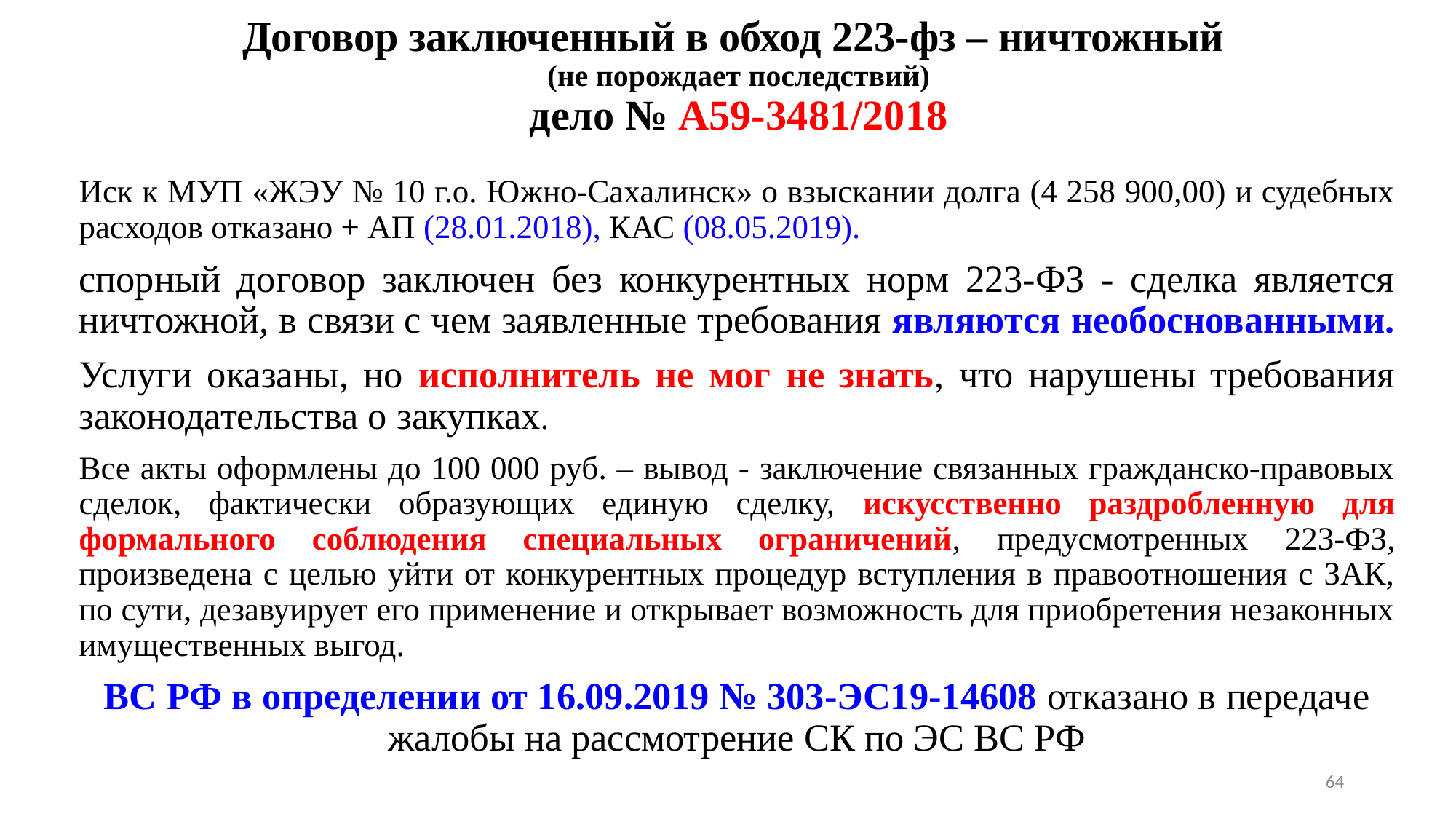

# Договор заключенный в обход 223-фз – ничтожный (не порождает последствий) дело № А59-3481/2018
Иск к МУП «ЖЭУ № 10 г.о. Южно-Сахалинск» о взыскании долга (4 258 900,00) и судебных расходов отказано + АП (28.01.2018), КАС (08.05.2019).
спорный договор заключен без конкурентных норм 223-ФЗ - сделка является ничтожной, в связи с чем заявленные требования являются необоснованными.
Услуги оказаны, но исполнитель не мог не знать, что нарушены требования законодательства о закупках.
Все акты оформлены до 100 000 руб. – вывод - заключение связанных гражданско-правовых сделок, фактически образующих единую сделку, искусственно раздробленную для формального соблюдения специальных ограничений, предусмотренных 223-ФЗ, произведена с целью уйти от конкурентных процедур вступления в правоотношения с ЗАК, по сути, дезавуирует его применение и открывает возможность для приобретения незаконных имущественных выгод.
ВС РФ в определении от 16.09.2019 № 303-ЭС19-14608 отказано в передаче жалобы на рассмотрение СК по ЭС ВС РФ
64